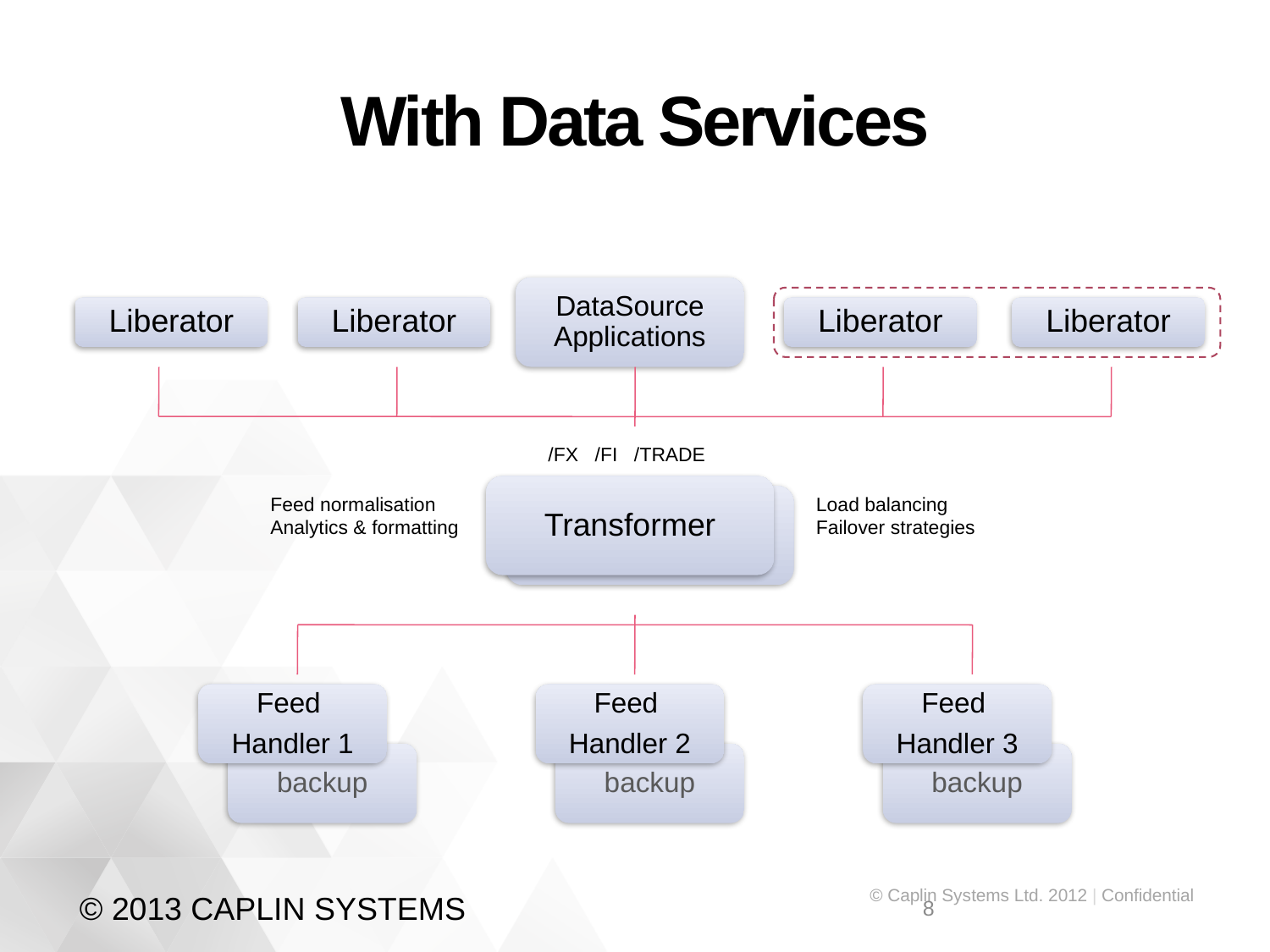

# With Data Services
DataSource Applications

Liberator
Liberator
Liberator
Liberator
/FX   /FI   /TRADE
Transformer
Feed normalisation
Analytics & formatting

Transformer
Load balancing
Failover strategies

Feed
Handler 1
Feed
Handler 2
Feed
Handler 3
backup
backup
backup
© 2013 CAPLIN SYSTEMS
8